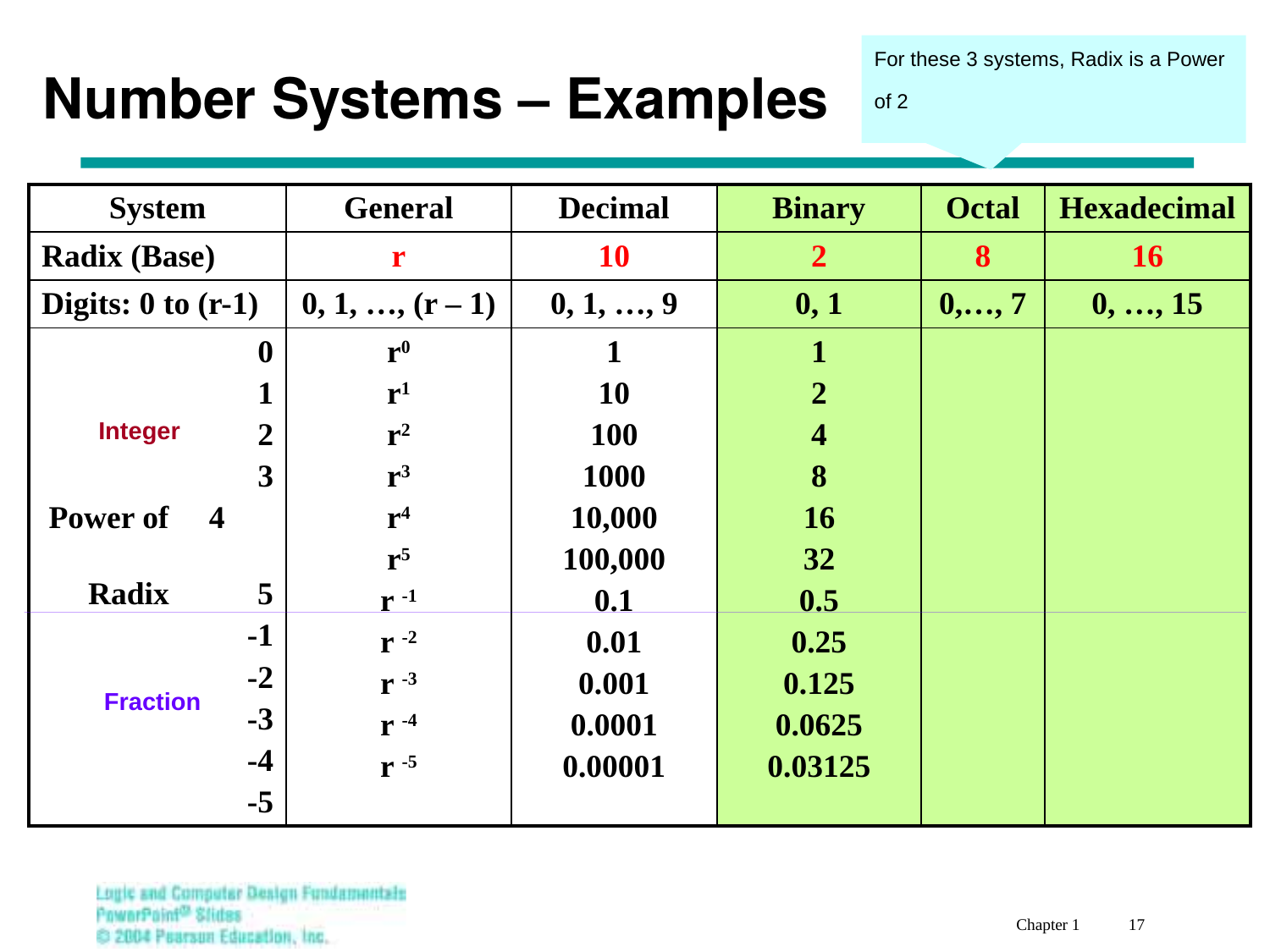

For these 3 systems, Radix is a Power of 2
# Number Systems – Examples
| System | General | Decimal | Binary | Octal | Hexadecimal |
| --- | --- | --- | --- | --- | --- |
| Radix (Base) | r | 10 | 2 | 8 | 16 |
| Digits: 0 to (r-1) | 0, 1, …, (r – 1) | 0, 1, …, 9 | 0, 1 | 0,…, 7 | 0, …, 15 |
| 0 1 2 3 Power of 4 Radix 5 -1 -2 -3 -4 -5 | r0 r1 r2 r3 r4 r5 r -1 r -2 r -3 r -4 r -5 | 1 10 100 1000 10,000 100,000 0.1 0.01 0.001 0.0001 0.00001 | 1 2 4 8 16 32 0.5 0.25 0.125 0.0625 0.03125 |  |  |
Integer

Fraction
Chapter 1            17